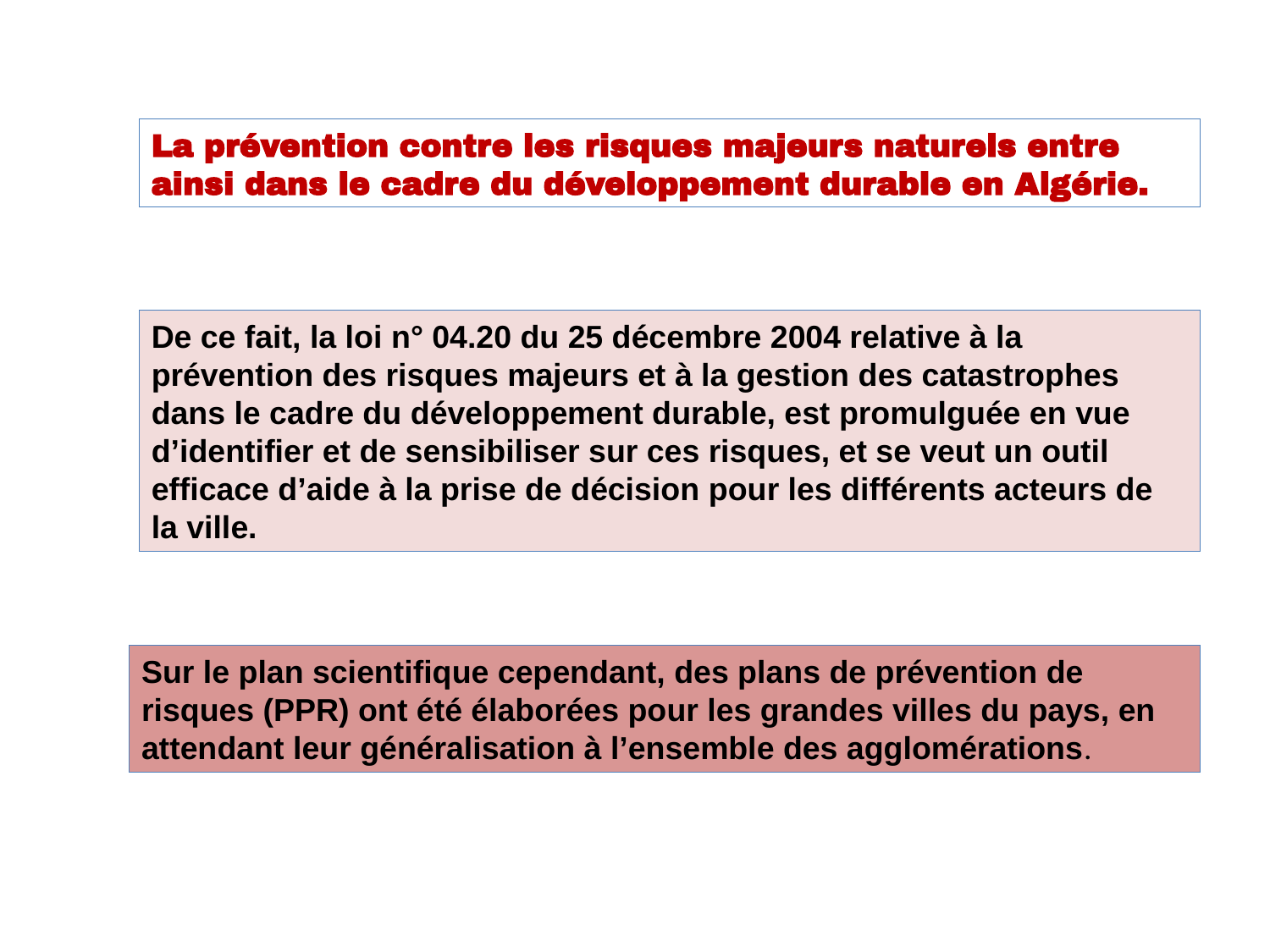

La prévention contre les risques majeurs naturels entre ainsi dans le cadre du développement durable en Algérie.
De ce fait, la loi n° 04.20 du 25 décembre 2004 relative à la prévention des risques majeurs et à la gestion des catastrophes dans le cadre du développement durable, est promulguée en vue d’identifier et de sensibiliser sur ces risques, et se veut un outil efficace d’aide à la prise de décision pour les différents acteurs de la ville.
Sur le plan scientifique cependant, des plans de prévention de risques (PPR) ont été élaborées pour les grandes villes du pays, en attendant leur généralisation à l’ensemble des agglomérations.